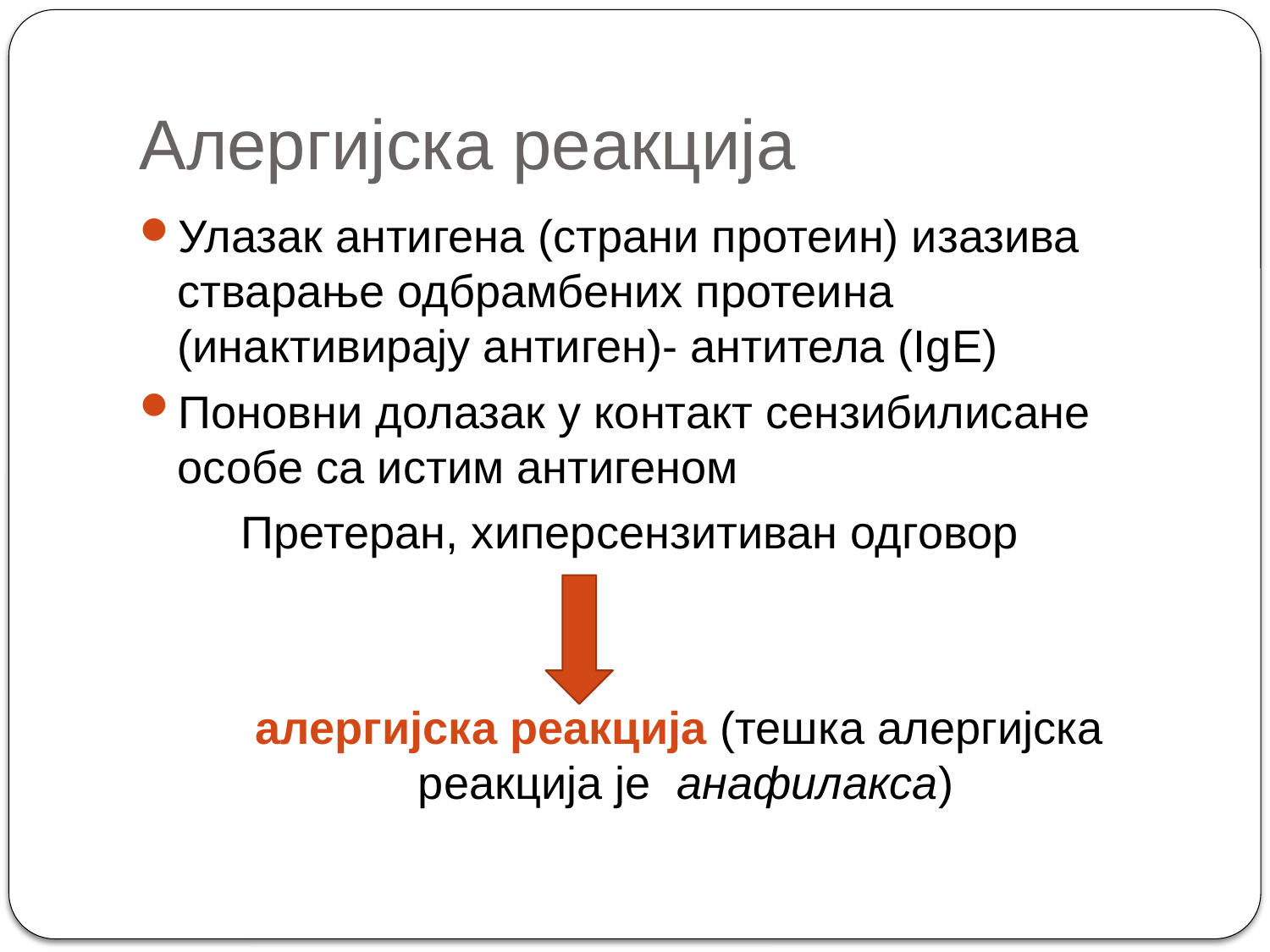

# Алергијска реакција
Улазак антигена (страни протеин) изазива стварање одбрамбених протеина (инактивирају антиген)- антитела (IgE)
Поновни долазак у контакт сензибилисане особе са истим антигеном
        Претеран, хиперсензитиван одговор

  алергијска реакција (тешка алергијска реакција је  анафилакса)